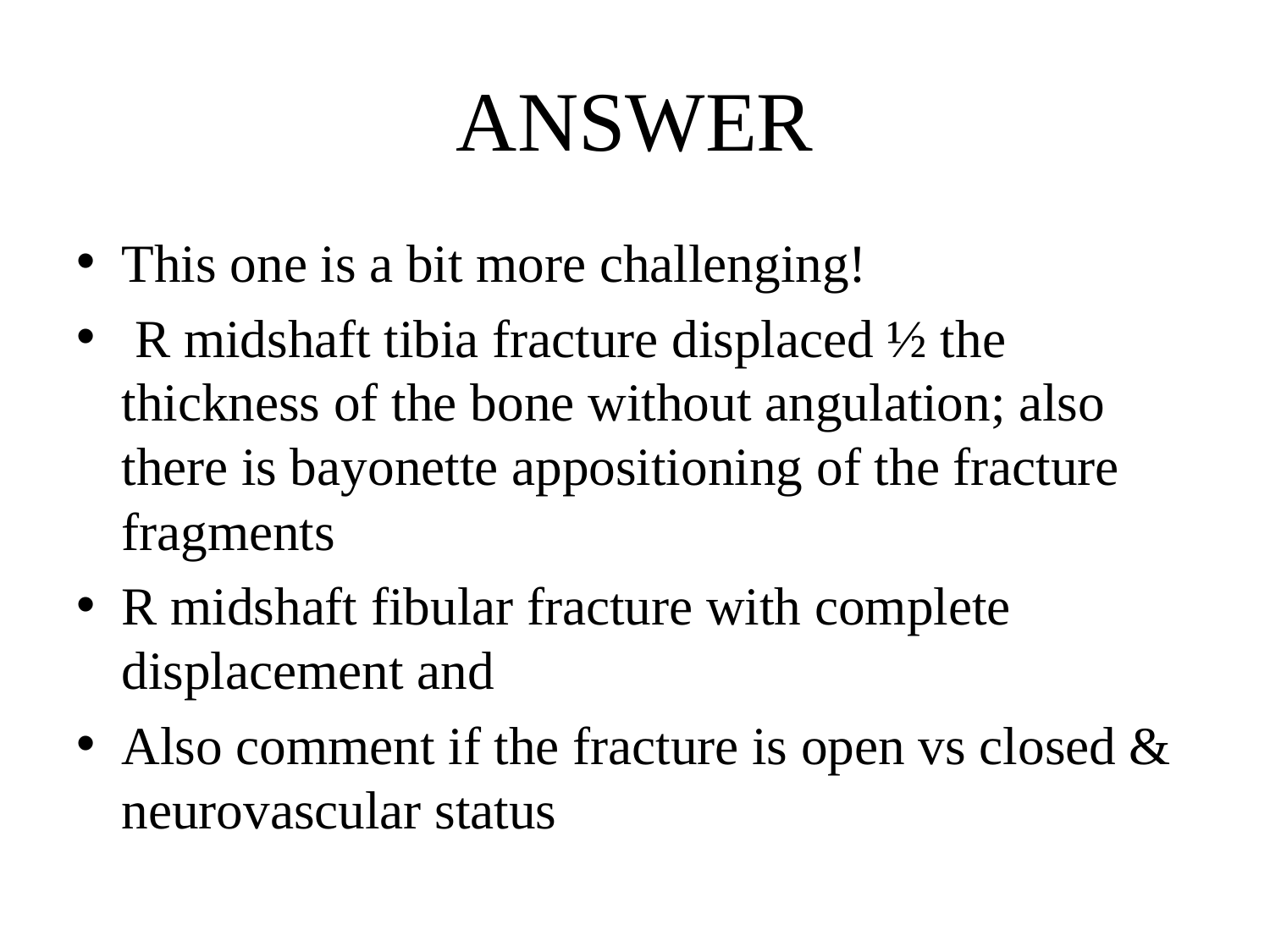

# ANSWER
This one is a bit more challenging!
 R midshaft tibia fracture displaced ½ the thickness of the bone without angulation; also there is bayonette appositioning of the fracture fragments
R midshaft fibular fracture with complete displacement and
Also comment if the fracture is open vs closed & neurovascular status